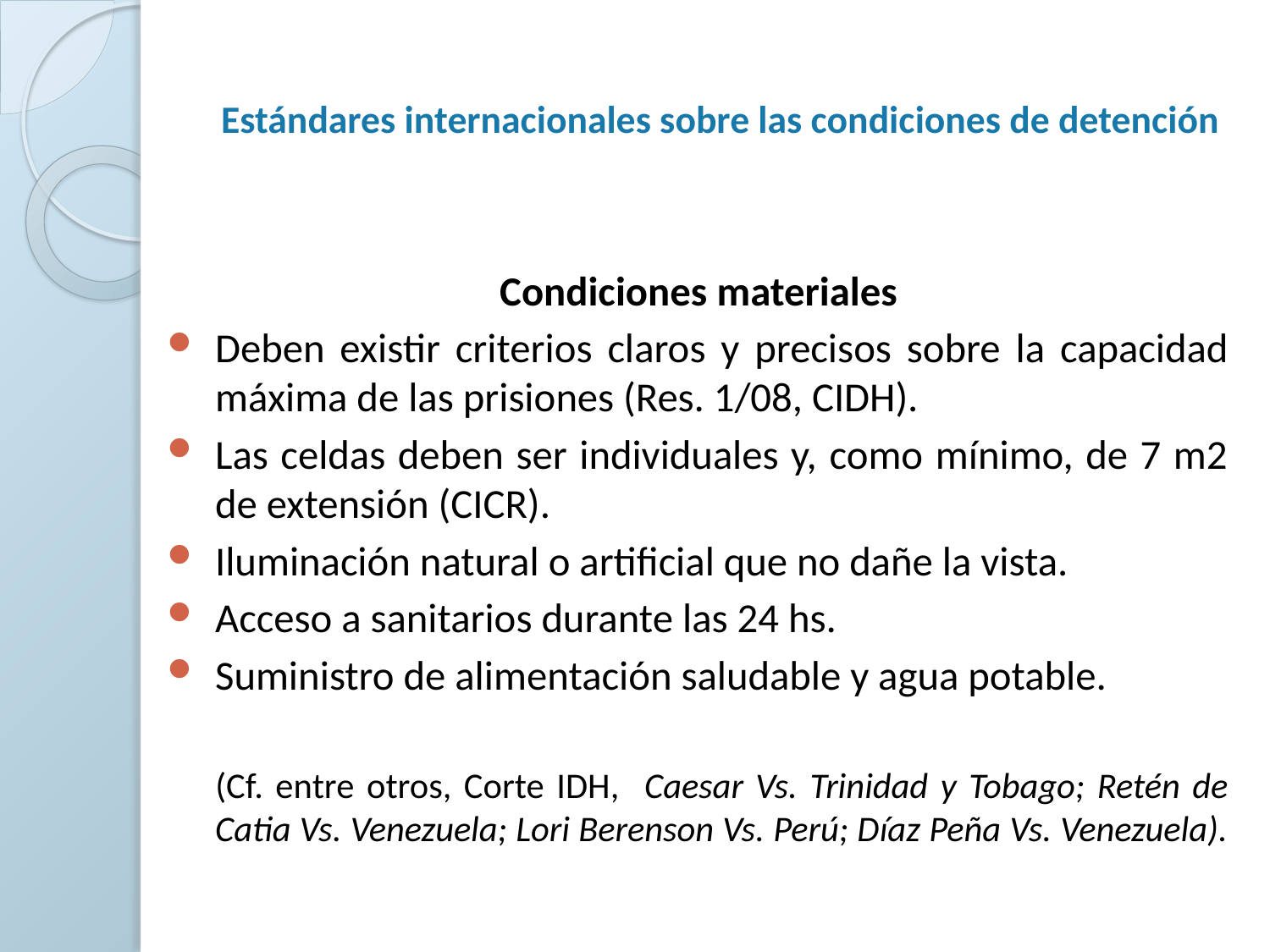

# Estándares internacionales sobre las condiciones de detención

Condiciones materiales
Deben existir criterios claros y precisos sobre la capacidad máxima de las prisiones (Res. 1/08, CIDH).
Las celdas deben ser individuales y, como mínimo, de 7 m2 de extensión (CICR).
Iluminación natural o artificial que no dañe la vista.
Acceso a sanitarios durante las 24 hs.
Suministro de alimentación saludable y agua potable.

   (Cf. entre otros, Corte IDH,  Caesar Vs. Trinidad y Tobago; Retén de Catia Vs. Venezuela; Lori Berenson Vs. Perú; Díaz Peña Vs. Venezuela).